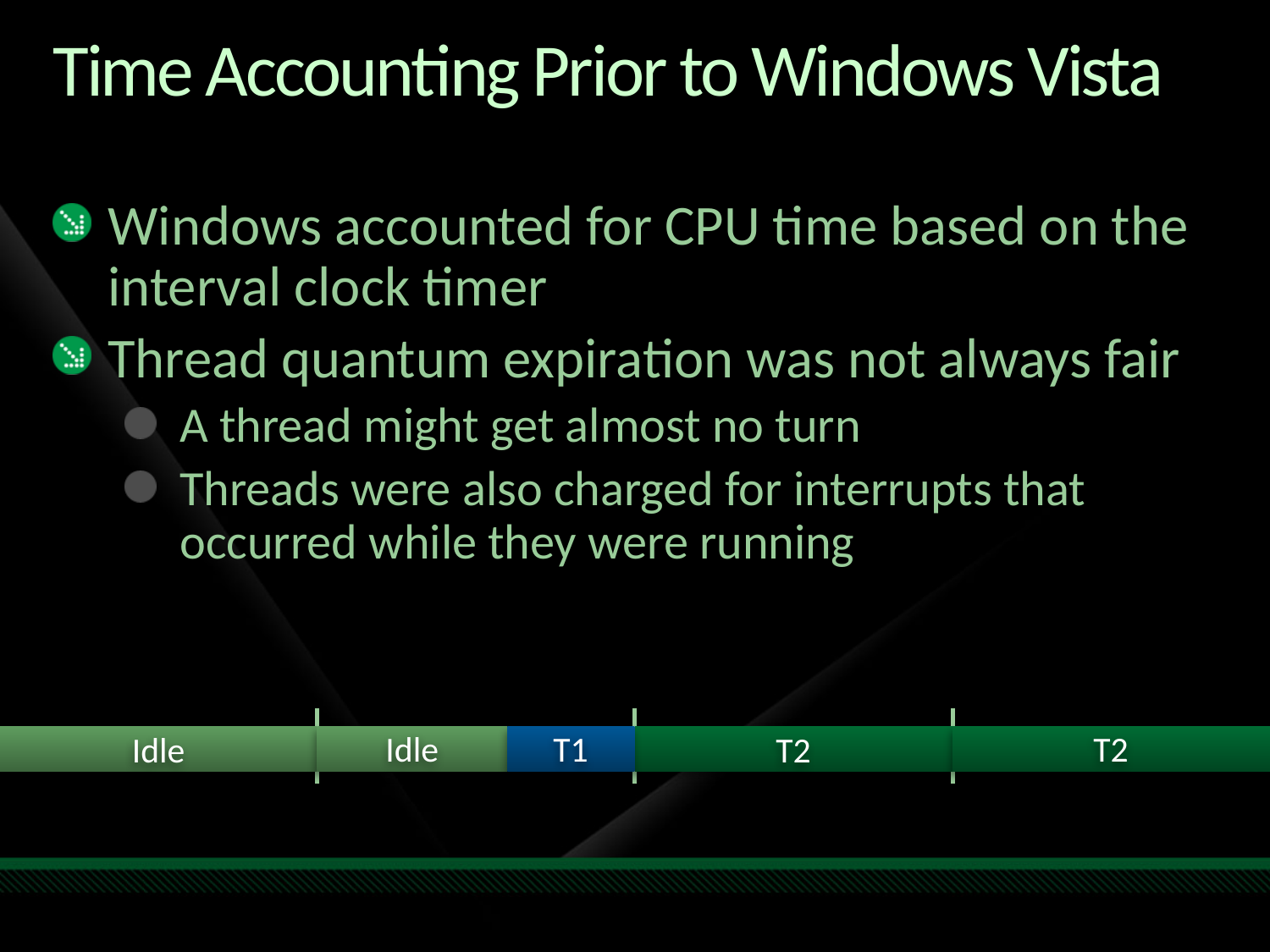

# Time Accounting Prior to Windows Vista
Windows accounted for CPU time based on the interval clock timer
Thread quantum expiration was not always fair
A thread might get almost no turn
Threads were also charged for interrupts that occurred while they were running

Idle
T1
T2

Idle

T2